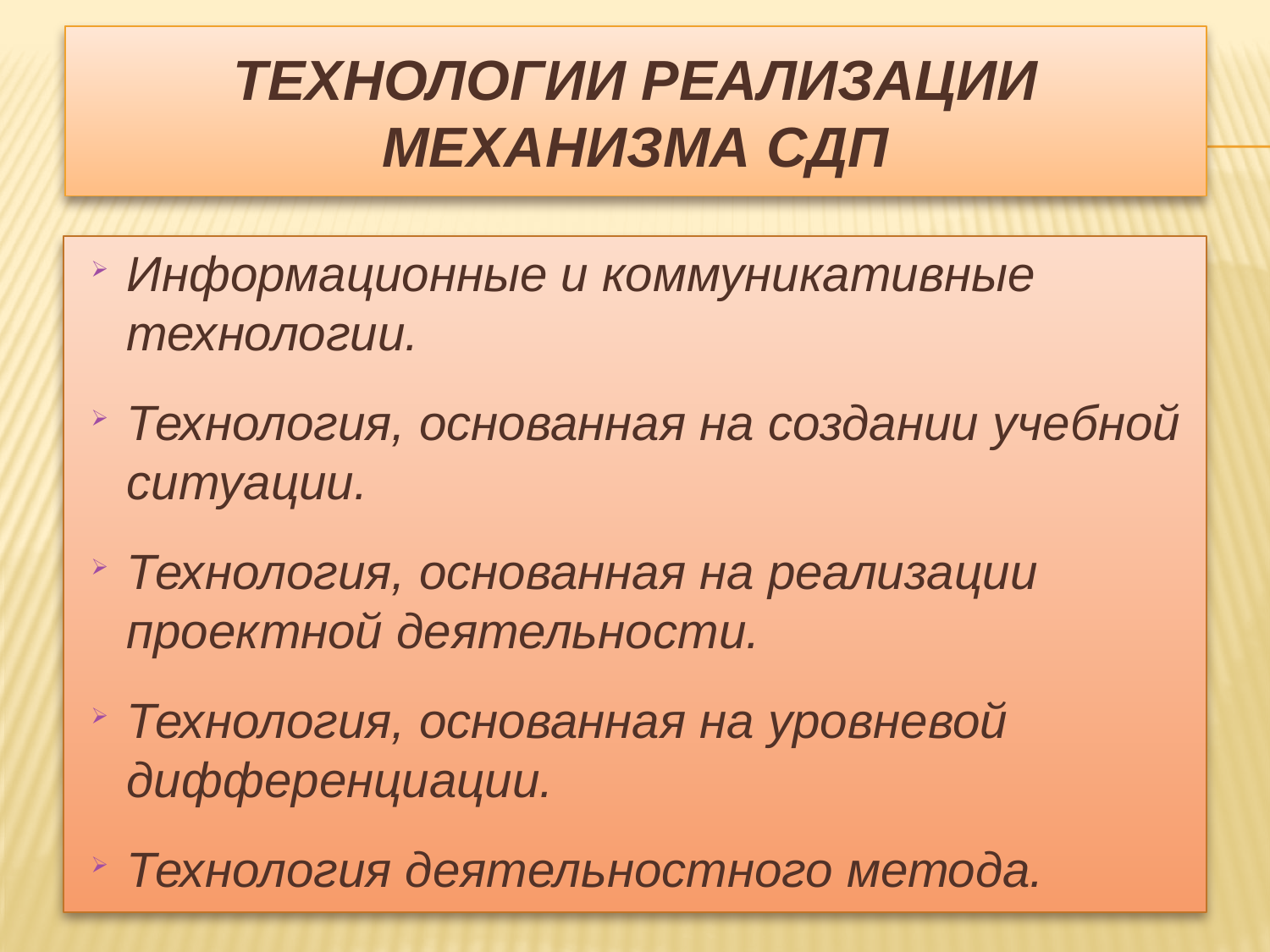

Технологии реализации механизма СДП
Информационные и коммуникативные технологии.
Технология, основанная на создании учебной ситуации.
Технология, основанная на реализации проектной деятельности.
Технология, основанная на уровневой дифференциации.
Технология деятельностного метода.